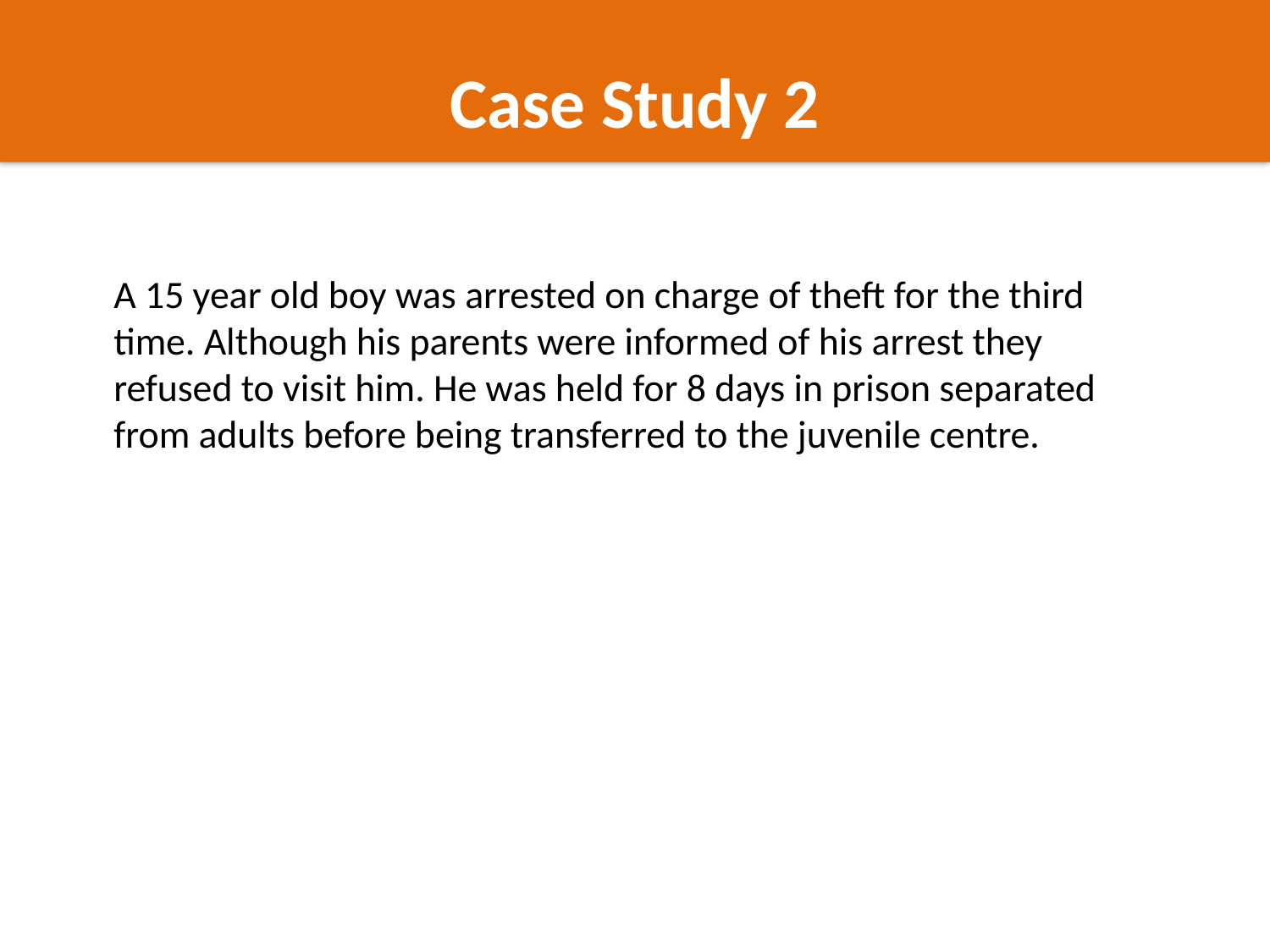

Case Study 2
A 15 year old boy was arrested on charge of theft for the third time. Although his parents were informed of his arrest they refused to visit him. He was held for 8 days in prison separated from adults before being transferred to the juvenile centre.